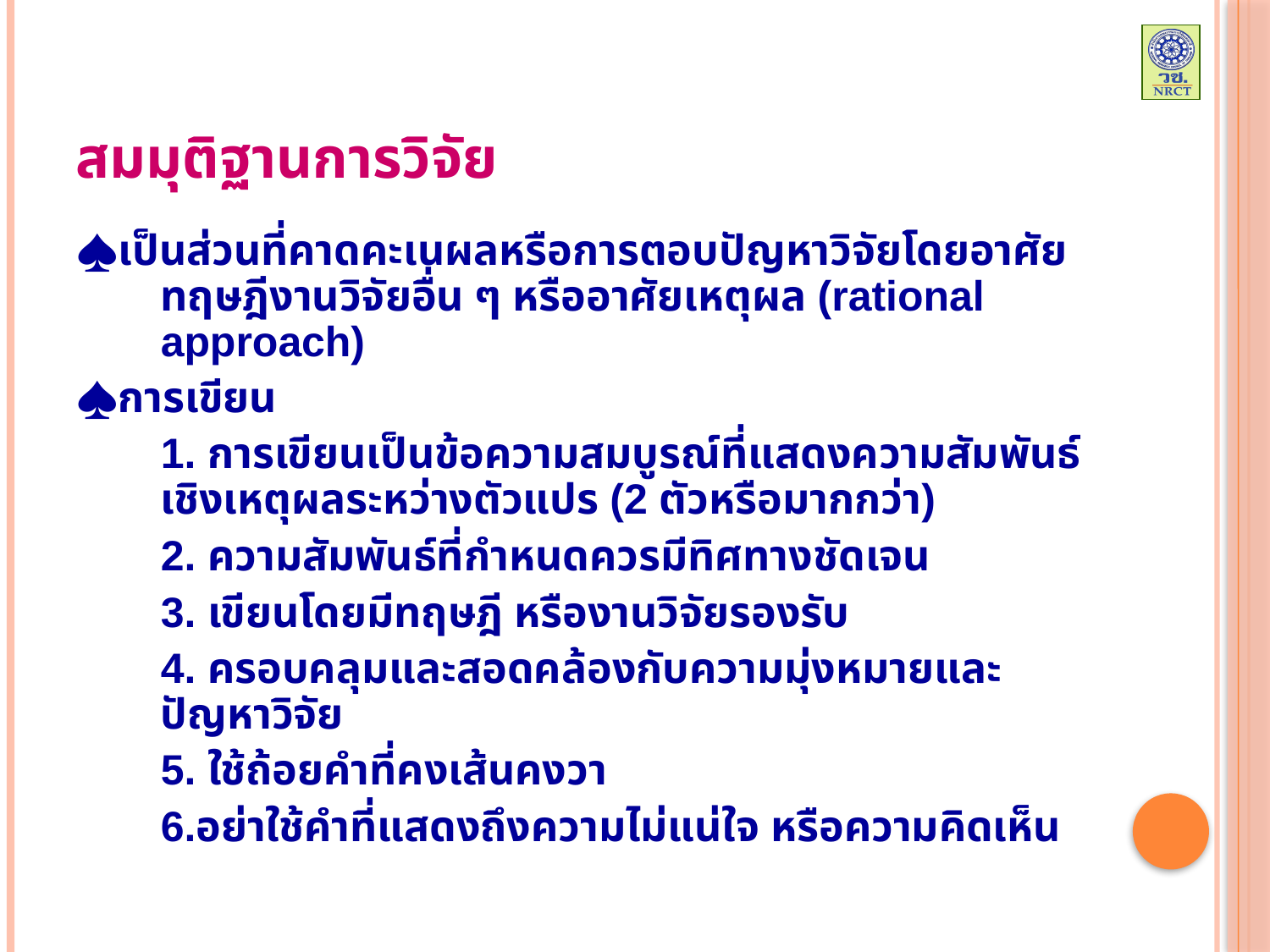

# สมมุติฐานการวิจัย
♠เป็นส่วนที่คาดคะเนผลหรือการตอบปัญหาวิจัยโดยอาศัย  ทฤษฎีงานวิจัยอื่น ๆ หรืออาศัยเหตุผล (rational approach)
♠การเขียน
	1. การเขียนเป็นข้อความสมบูรณ์ที่แสดงความสัมพันธ์ เชิงเหตุผลระหว่างตัวแปร (2 ตัวหรือมากกว่า)
	2. ความสัมพันธ์ที่กำหนดควรมีทิศทางชัดเจน
	3. เขียนโดยมีทฤษฎี หรืองานวิจัยรองรับ
	4. ครอบคลุมและสอดคล้องกับความมุ่งหมายและปัญหาวิจัย
	5. ใช้ถ้อยคำที่คงเส้นคงวา
	6.อย่าใช้คำที่แสดงถึงความไม่แน่ใจ หรือความคิดเห็น